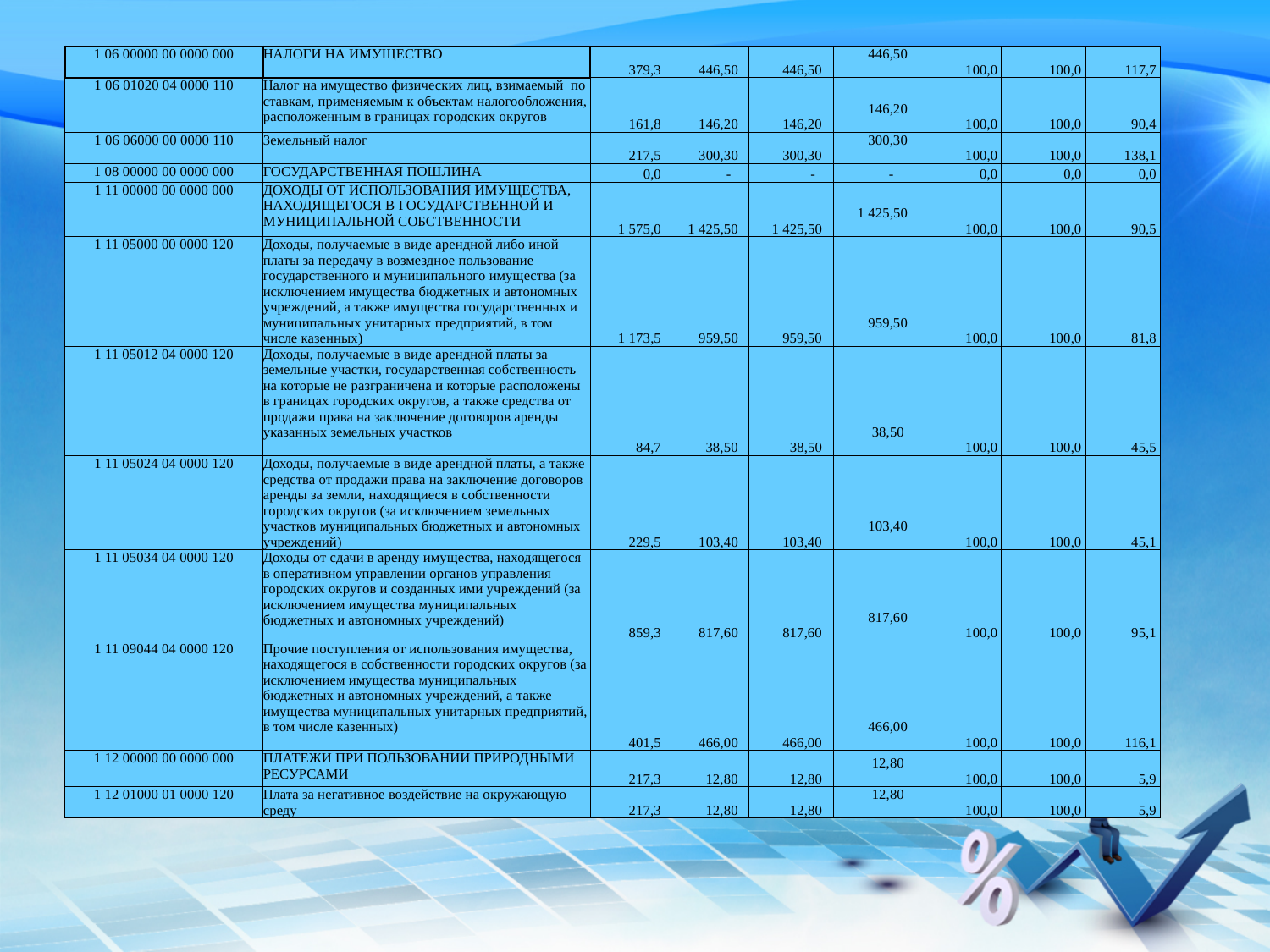

| 1 06 00000 00 0000 000 | НАЛОГИ НА ИМУЩЕСТВО | 379,3 | 446,50 | 446,50 | 446,50 | 100,0 | 100,0 | 117,7 |
| --- | --- | --- | --- | --- | --- | --- | --- | --- |
| 1 06 01020 04 0000 110 | Налог на имущество физических лиц, взимаемый по ставкам, применяемым к объектам налогообложения, расположенным в границах городских округов | 161,8 | 146,20 | 146,20 | 146,20 | 100,0 | 100,0 | 90,4 |
| 1 06 06000 00 0000 110 | Земельный налог | 217,5 | 300,30 | 300,30 | 300,30 | 100,0 | 100,0 | 138,1 |
| 1 08 00000 00 0000 000 | ГОСУДАРСТВЕННАЯ ПОШЛИНА | 0,0 | - | - | - | 0,0 | 0,0 | 0,0 |
| 1 11 00000 00 0000 000 | ДОХОДЫ ОТ ИСПОЛЬЗОВАНИЯ ИМУЩЕСТВА, НАХОДЯЩЕГОСЯ В ГОСУДАРСТВЕННОЙ И МУНИЦИПАЛЬНОЙ СОБСТВЕННОСТИ | 1 575,0 | 1 425,50 | 1 425,50 | 1 425,50 | 100,0 | 100,0 | 90,5 |
| 1 11 05000 00 0000 120 | Доходы, получаемые в виде арендной либо иной платы за передачу в возмездное пользование государственного и муниципального имущества (за исключением имущества бюджетных и автономных учреждений, а также имущества государственных и муниципальных унитарных предприятий, в том числе казенных) | 1 173,5 | 959,50 | 959,50 | 959,50 | 100,0 | 100,0 | 81,8 |
| 1 11 05012 04 0000 120 | Доходы, получаемые в виде арендной платы за земельные участки, государственная собственность на которые не разграничена и которые расположены в границах городских округов, а также средства от продажи права на заключение договоров аренды указанных земельных участков | 84,7 | 38,50 | 38,50 | 38,50 | 100,0 | 100,0 | 45,5 |
| 1 11 05024 04 0000 120 | Доходы, получаемые в виде арендной платы, а также средства от продажи права на заключение договоров аренды за земли, находящиеся в собственности городских округов (за исключением земельных участков муниципальных бюджетных и автономных учреждений) | 229,5 | 103,40 | 103,40 | 103,40 | 100,0 | 100,0 | 45,1 |
| 1 11 05034 04 0000 120 | Доходы от сдачи в аренду имущества, находящегося в оперативном управлении органов управления городских округов и созданных ими учреждений (за исключением имущества муниципальных бюджетных и автономных учреждений) | 859,3 | 817,60 | 817,60 | 817,60 | 100,0 | 100,0 | 95,1 |
| 1 11 09044 04 0000 120 | Прочие поступления от использования имущества, находящегося в собственности городских округов (за исключением имущества муниципальных бюджетных и автономных учреждений, а также имущества муниципальных унитарных предприятий, в том числе казенных) | 401,5 | 466,00 | 466,00 | 466,00 | 100,0 | 100,0 | 116,1 |
| 1 12 00000 00 0000 000 | ПЛАТЕЖИ ПРИ ПОЛЬЗОВАНИИ ПРИРОДНЫМИ РЕСУРСАМИ | 217,3 | 12,80 | 12,80 | 12,80 | 100,0 | 100,0 | 5,9 |
| 1 12 01000 01 0000 120 | Плата за негативное воздействие на окружающую среду | 217,3 | 12,80 | 12,80 | 12,80 | 100,0 | 100,0 | 5,9 |